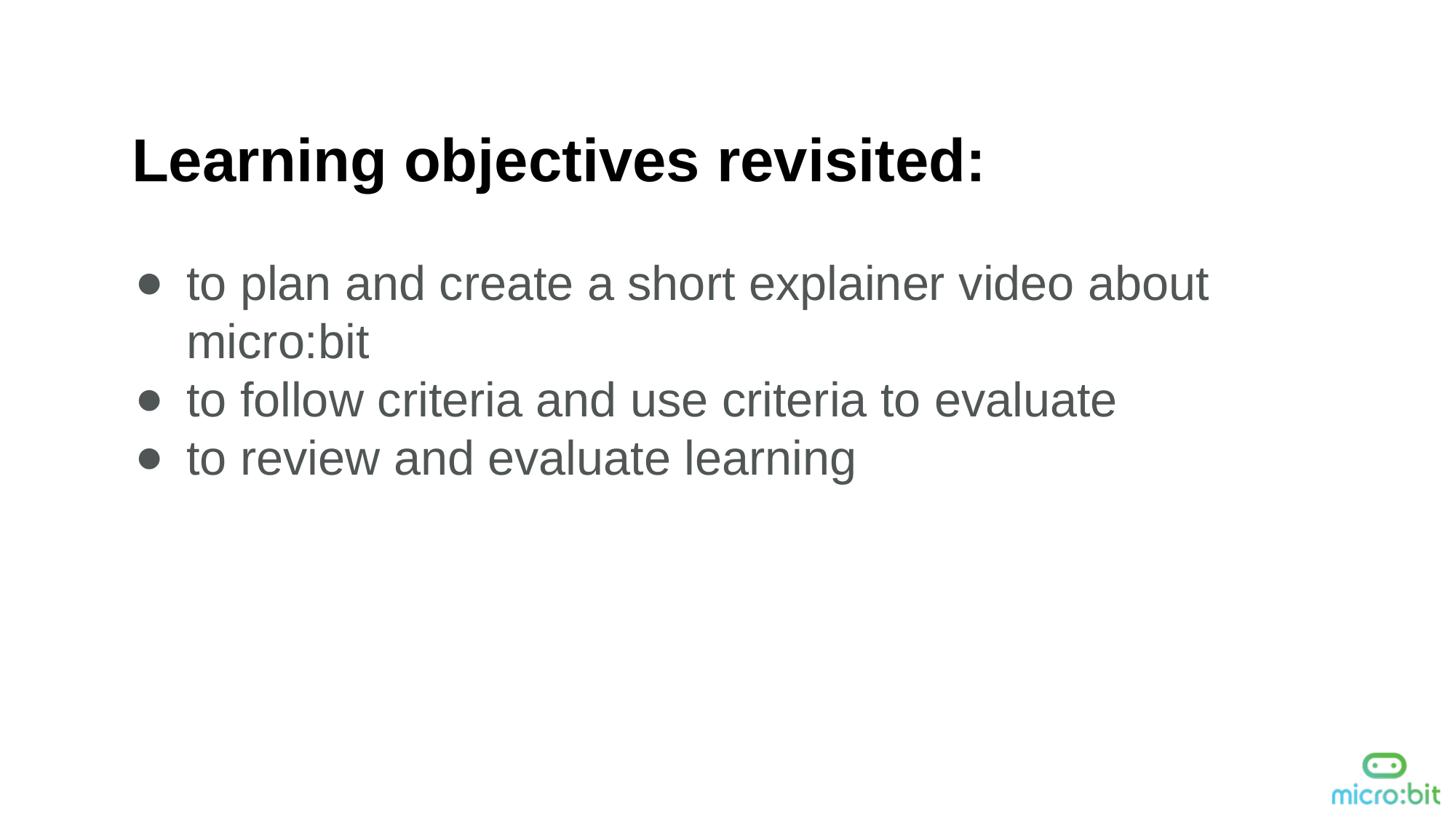

Learning objectives revisited:

to plan and create a short explainer video about micro:bit
to follow criteria and use criteria to evaluate
to review and evaluate learning